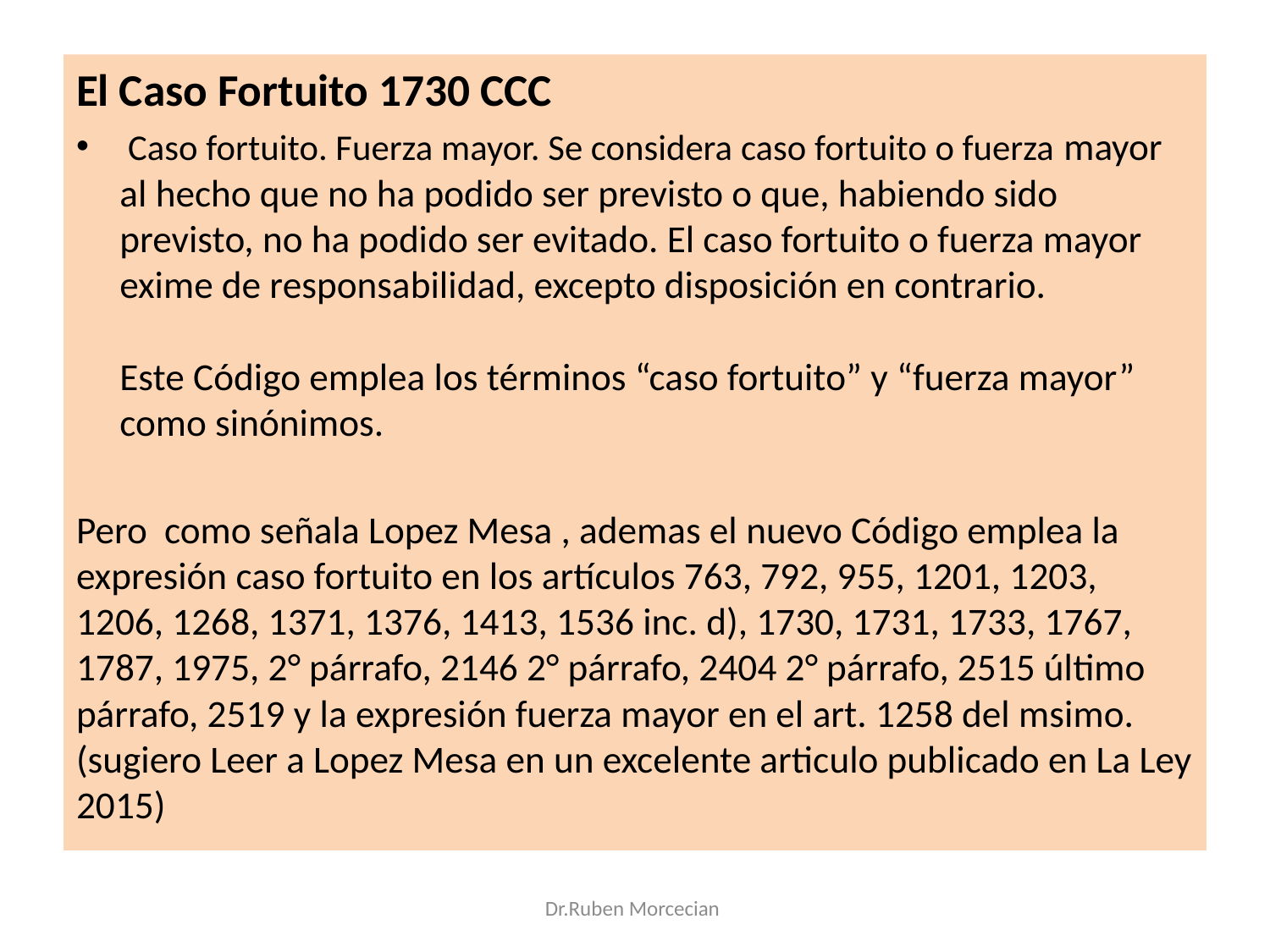

El Caso Fortuito 1730 CCC
 Caso fortuito. Fuerza mayor. Se considera caso fortuito o fuerza mayor al hecho que no ha podido ser previsto o que, habiendo sido previsto, no ha podido ser evitado. El caso fortuito o fuerza mayor exime de responsabilidad, excepto disposición en contrario.
Este Código emplea los términos “caso fortuito” y “fuerza mayor” como sinónimos.

Pero  como señala Lopez Mesa , ademas el nuevo Código emplea la expresión caso fortuito en los artículos 763, 792, 955, 1201, 1203, 1206, 1268, 1371, 1376, 1413, 1536 inc. d), 1730, 1731, 1733, 1767, 1787, 1975, 2° párrafo, 2146 2° párrafo, 2404 2° párrafo, 2515 último párrafo, 2519 y la expresión fuerza mayor en el art. 1258 del msimo.(sugiero Leer a Lopez Mesa en un excelente articulo publicado en La Ley 2015)

Dr.Ruben Morcecian